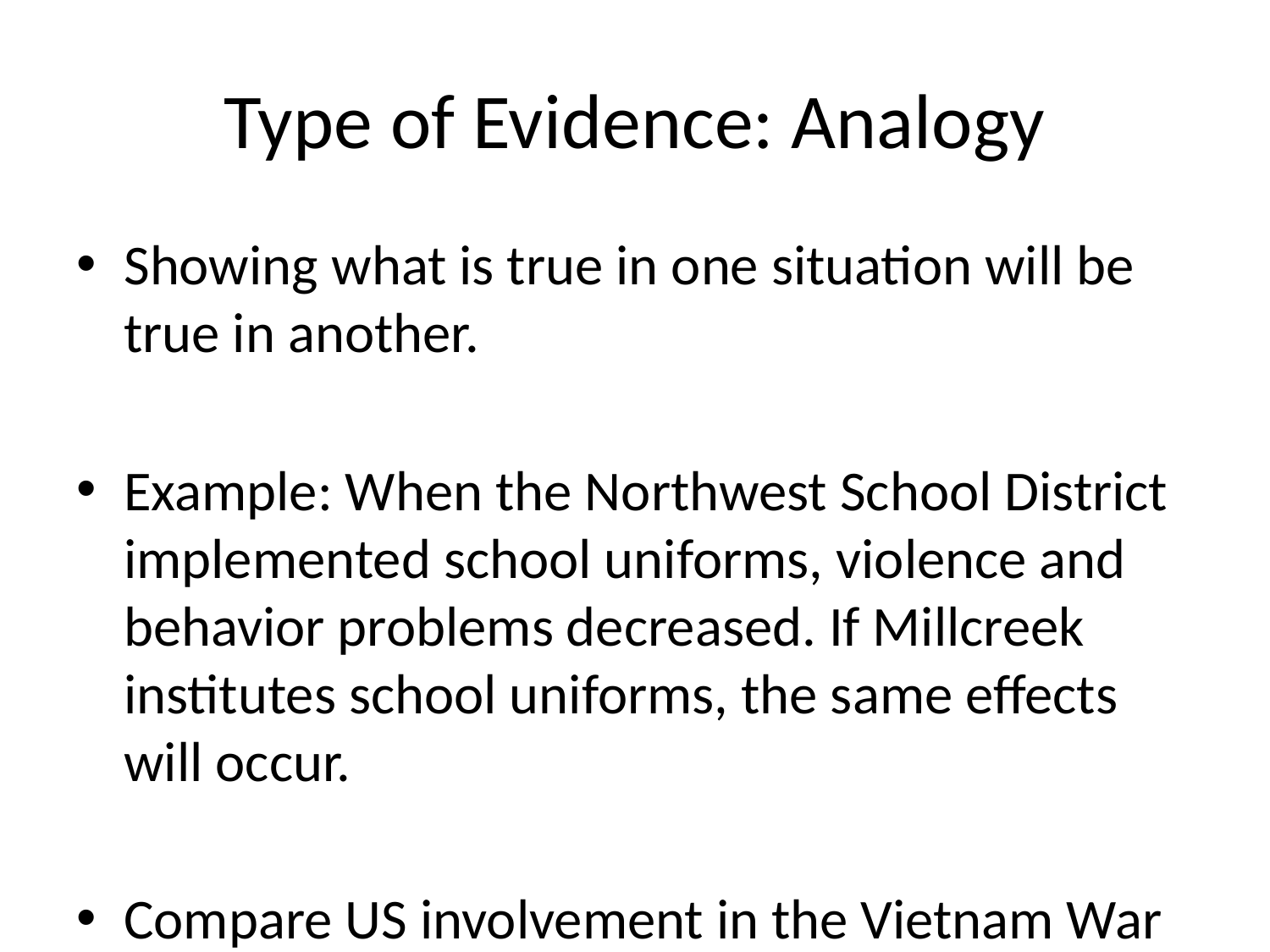

# Type of Evidence: Analogy
Showing what is true in one situation will be true in another.

Example: When the Northwest School District implemented school uniforms, violence and behavior problems decreased. If Millcreek institutes school uniforms, the same effects will occur.

Compare US involvement in the Vietnam War with US involvement in Afghanistan or the Ukraine.